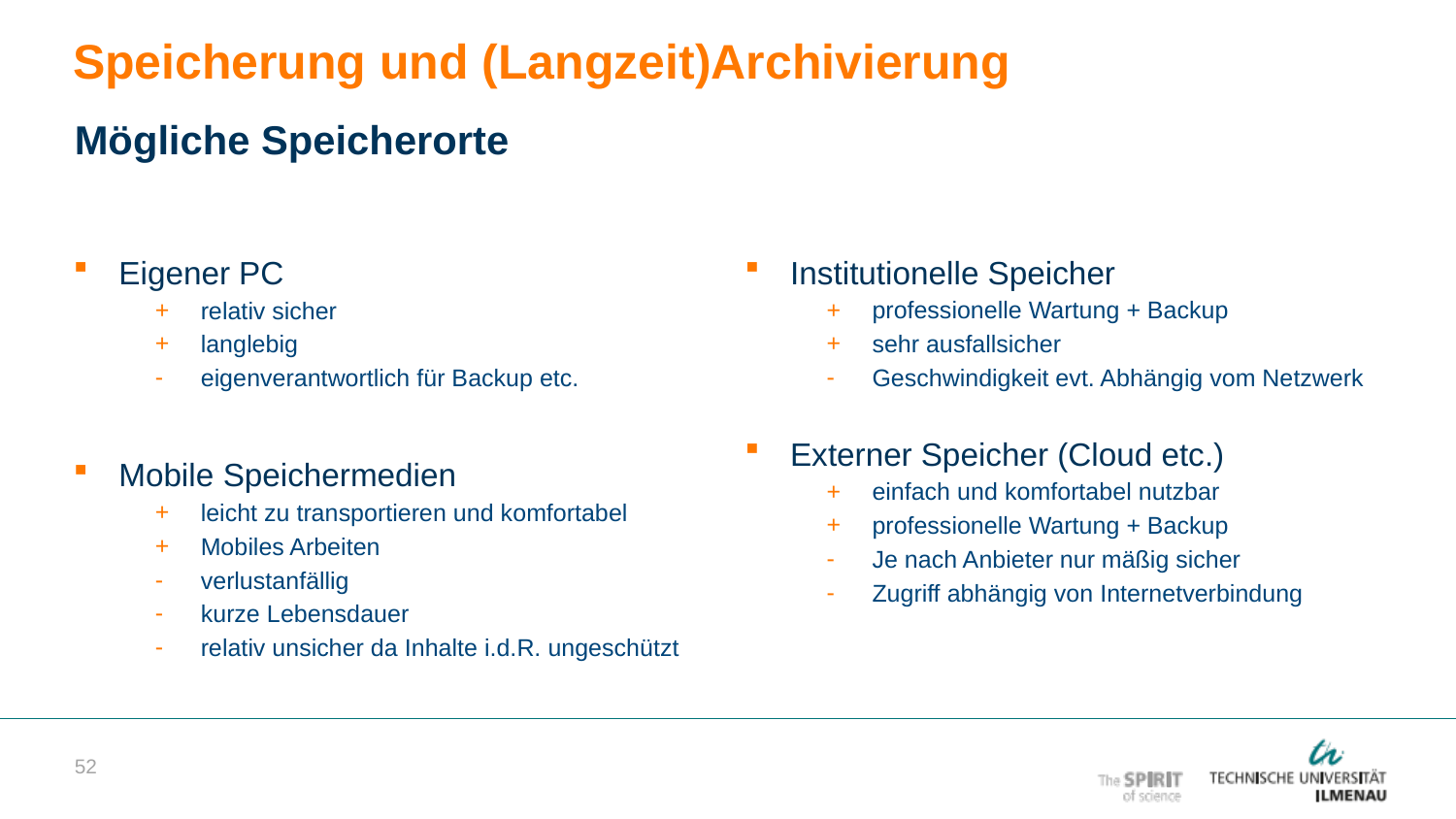

Speicherung und (Langzeit)Archivierung
Mögliche Speicherorte
Eigener PC
relativ sicher
langlebig
eigenverantwortlich für Backup etc.

Mobile Speichermedien
leicht zu transportieren und komfortabel
Mobiles Arbeiten
verlustanfällig
kurze Lebensdauer
relativ unsicher da Inhalte i.d.R. ungeschützt
Institutionelle Speicher
professionelle Wartung + Backup
sehr ausfallsicher
Geschwindigkeit evt. Abhängig vom Netzwerk

Externer Speicher (Cloud etc.)
einfach und komfortabel nutzbar
professionelle Wartung + Backup
Je nach Anbieter nur mäßig sicher
Zugriff abhängig von Internetverbindung
52